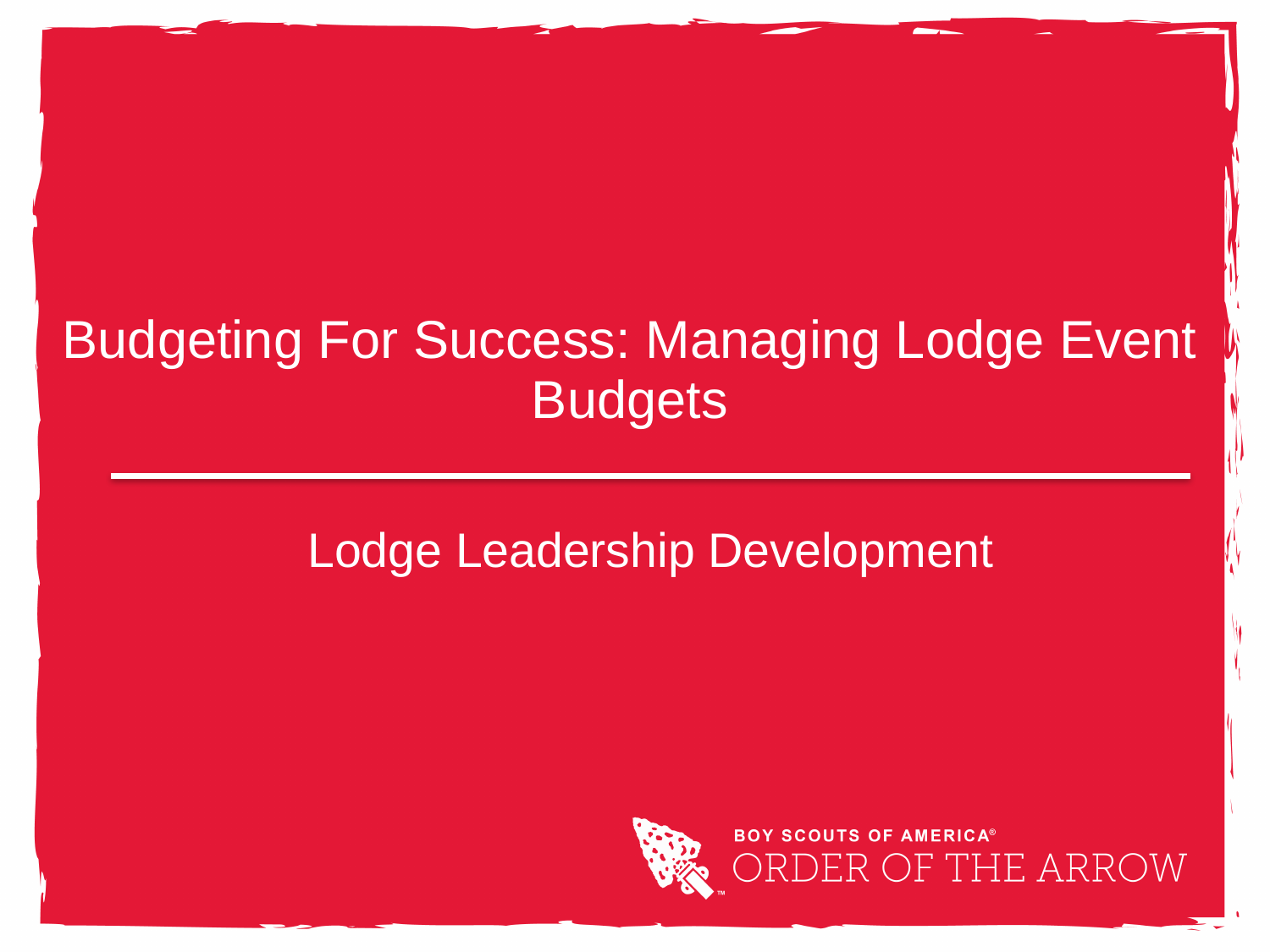

# Budgeting For Success: Managing Lodge Event Budgets
Lodge Leadership Development